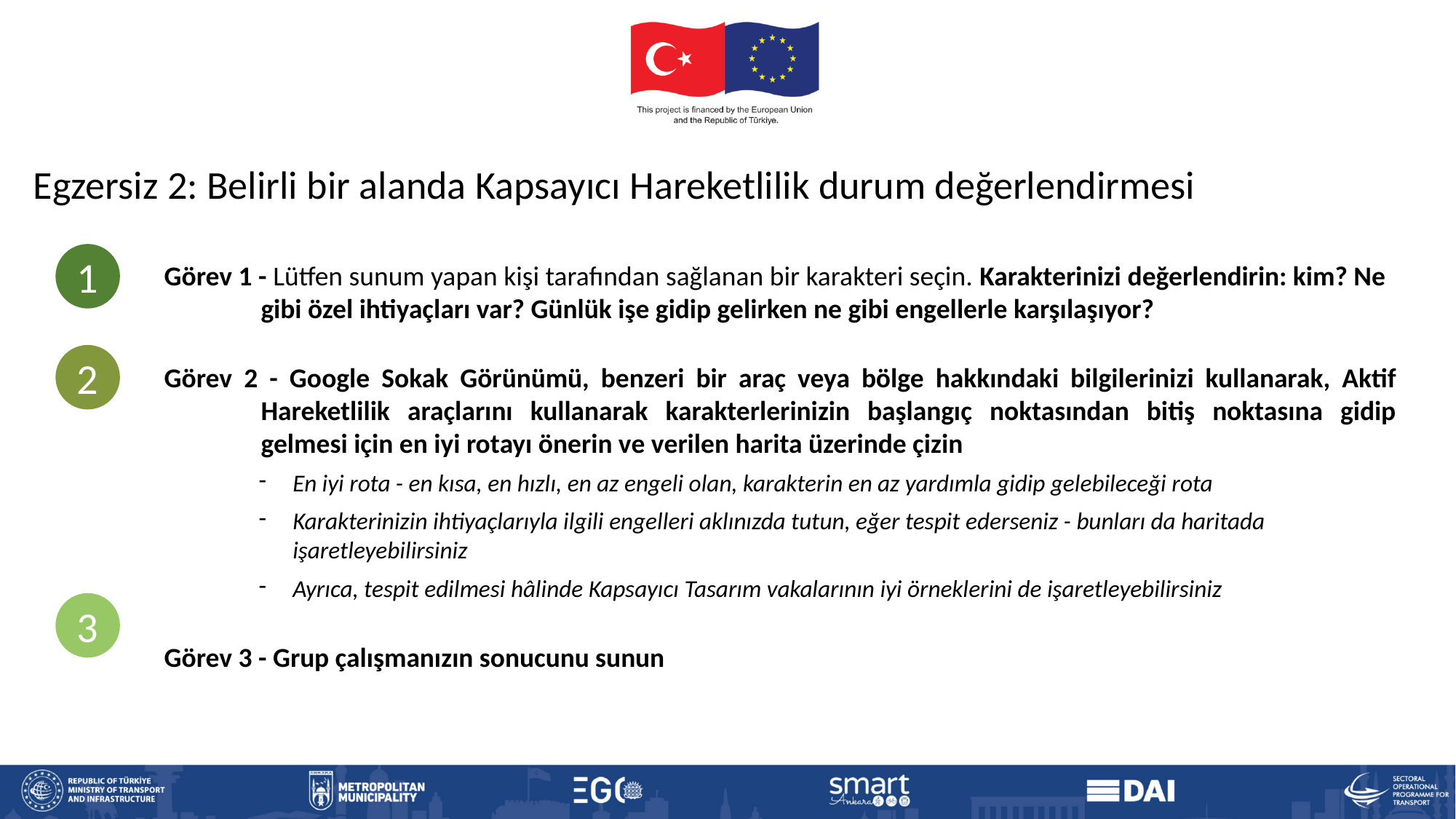

Egzersiz 2: Belirli bir alanda Kapsayıcı Hareketlilik durum değerlendirmesi
1
Görev 1 - Lütfen sunum yapan kişi tarafından sağlanan bir karakteri seçin. Karakterinizi değerlendirin: kim? Ne gibi özel ihtiyaçları var? Günlük işe gidip gelirken ne gibi engellerle karşılaşıyor?
Görev 2 - Google Sokak Görünümü, benzeri bir araç veya bölge hakkındaki bilgilerinizi kullanarak, Aktif Hareketlilik araçlarını kullanarak karakterlerinizin başlangıç noktasından bitiş noktasına gidip gelmesi için en iyi rotayı önerin ve verilen harita üzerinde çizin
En iyi rota - en kısa, en hızlı, en az engeli olan, karakterin en az yardımla gidip gelebileceği rota
Karakterinizin ihtiyaçlarıyla ilgili engelleri aklınızda tutun, eğer tespit ederseniz - bunları da haritada işaretleyebilirsiniz
Ayrıca, tespit edilmesi hâlinde Kapsayıcı Tasarım vakalarının iyi örneklerini de işaretleyebilirsiniz

Görev 3 - Grup çalışmanızın sonucunu sunun

2
3